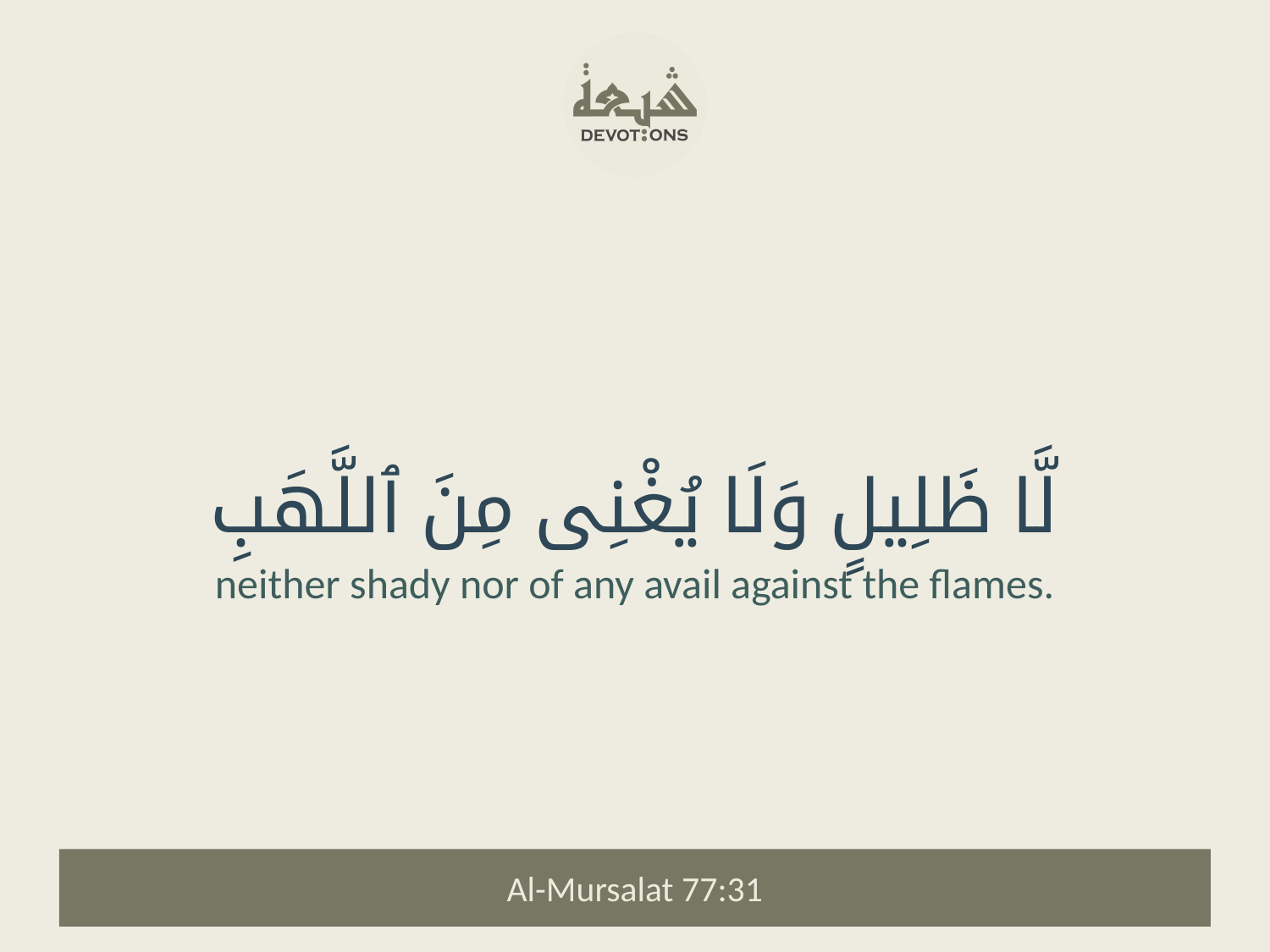

لَّا ظَلِيلٍ وَلَا يُغْنِى مِنَ ٱللَّهَبِ
neither shady nor of any avail against the flames.
Al-Mursalat 77:31